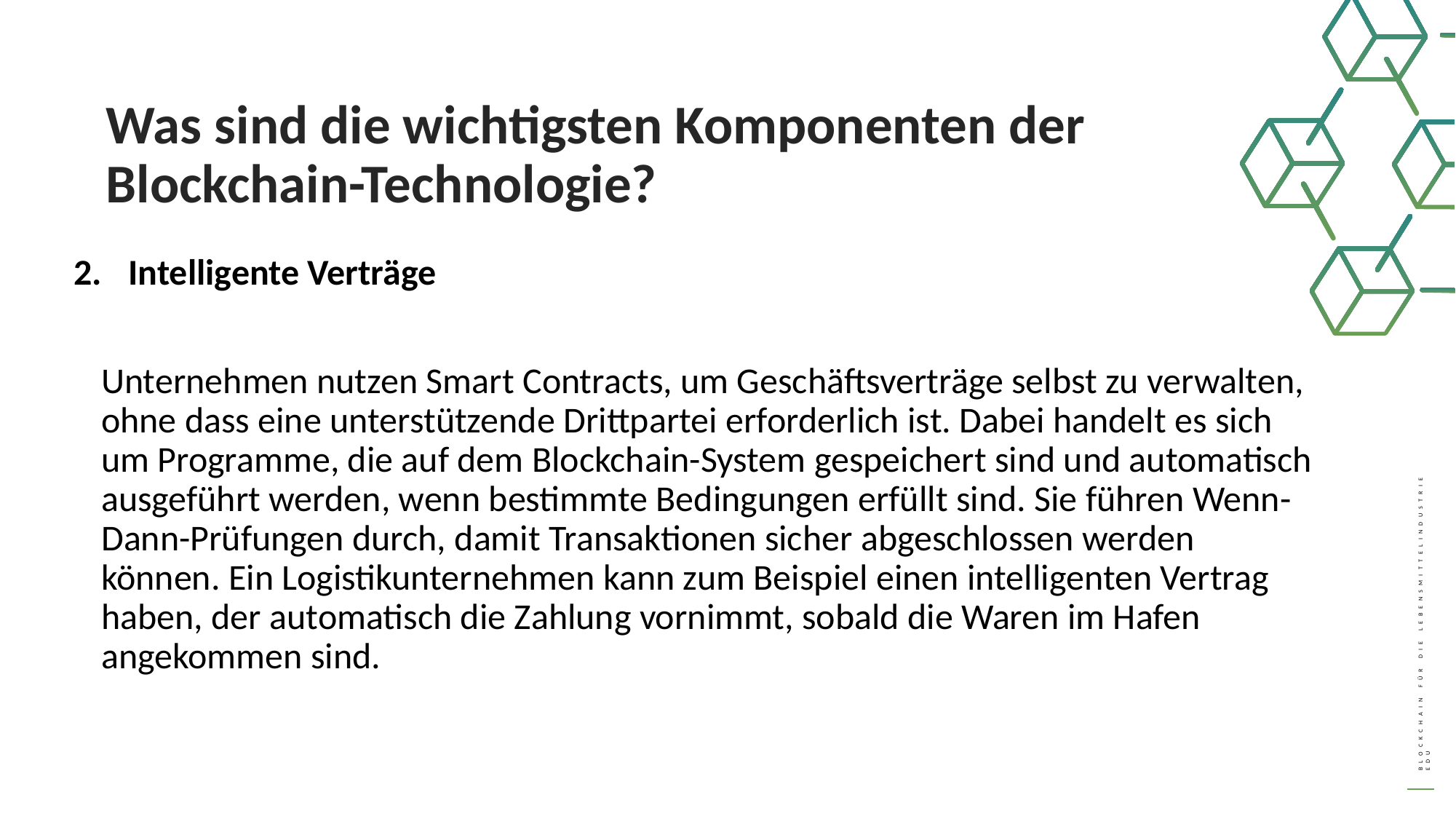

Was sind die wichtigsten Komponenten der Blockchain-Technologie?
Intelligente Verträge

	Unternehmen nutzen Smart Contracts, um Geschäftsverträge selbst zu verwalten, ohne dass eine unterstützende Drittpartei erforderlich ist. Dabei handelt es sich um Programme, die auf dem Blockchain-System gespeichert sind und automatisch ausgeführt werden, wenn bestimmte Bedingungen erfüllt sind. Sie führen Wenn-Dann-Prüfungen durch, damit Transaktionen sicher abgeschlossen werden können. Ein Logistikunternehmen kann zum Beispiel einen intelligenten Vertrag haben, der automatisch die Zahlung vornimmt, sobald die Waren im Hafen angekommen sind.